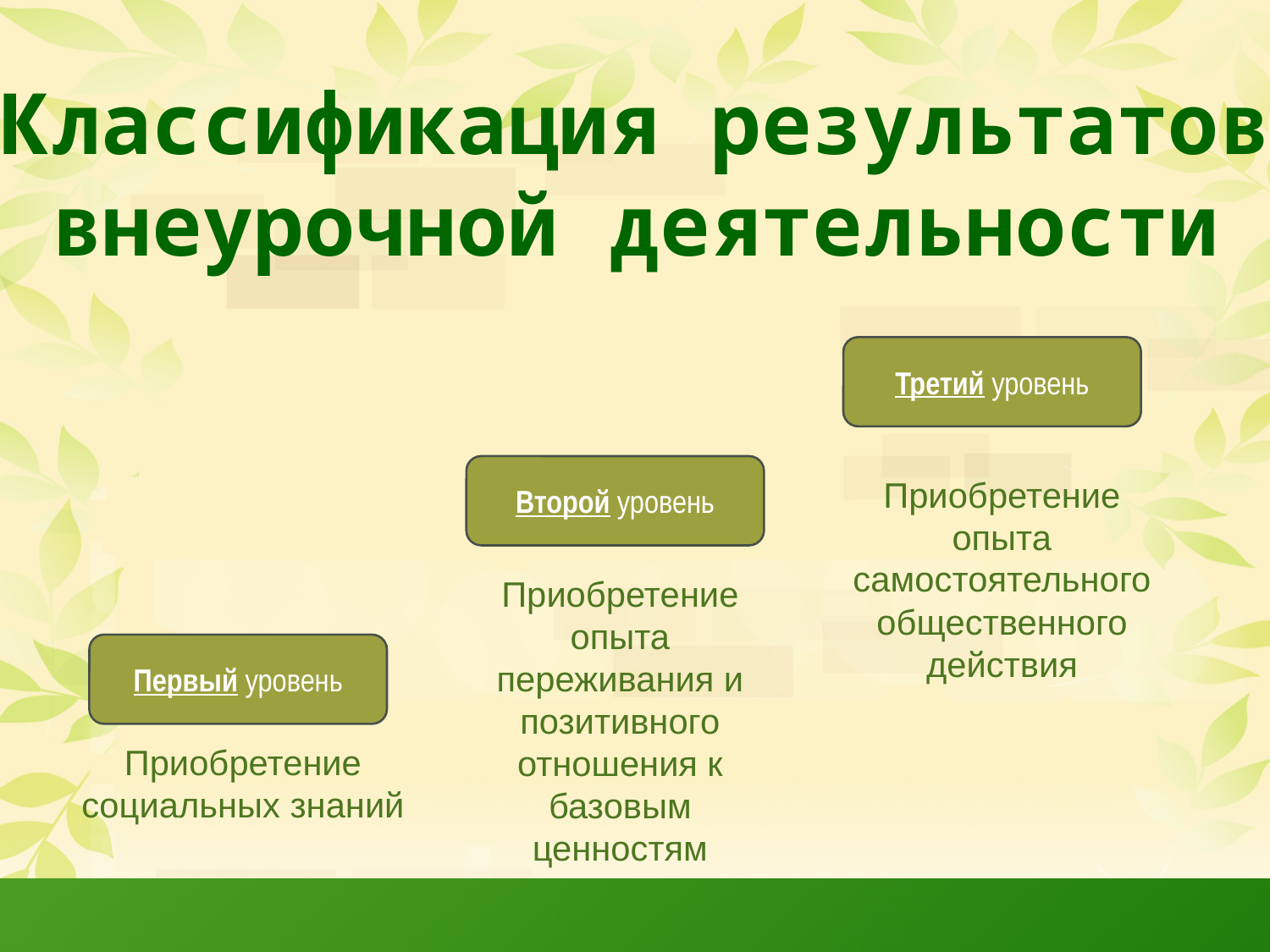

# Классификация результатов внеурочной деятельности
Третий уровень
Второй уровень
Приобретение опыта самостоятельного общественного действия

Приобретение опыта переживания и позитивного отношения к базовым ценностям

Первый уровень
Приобретение социальных знаний